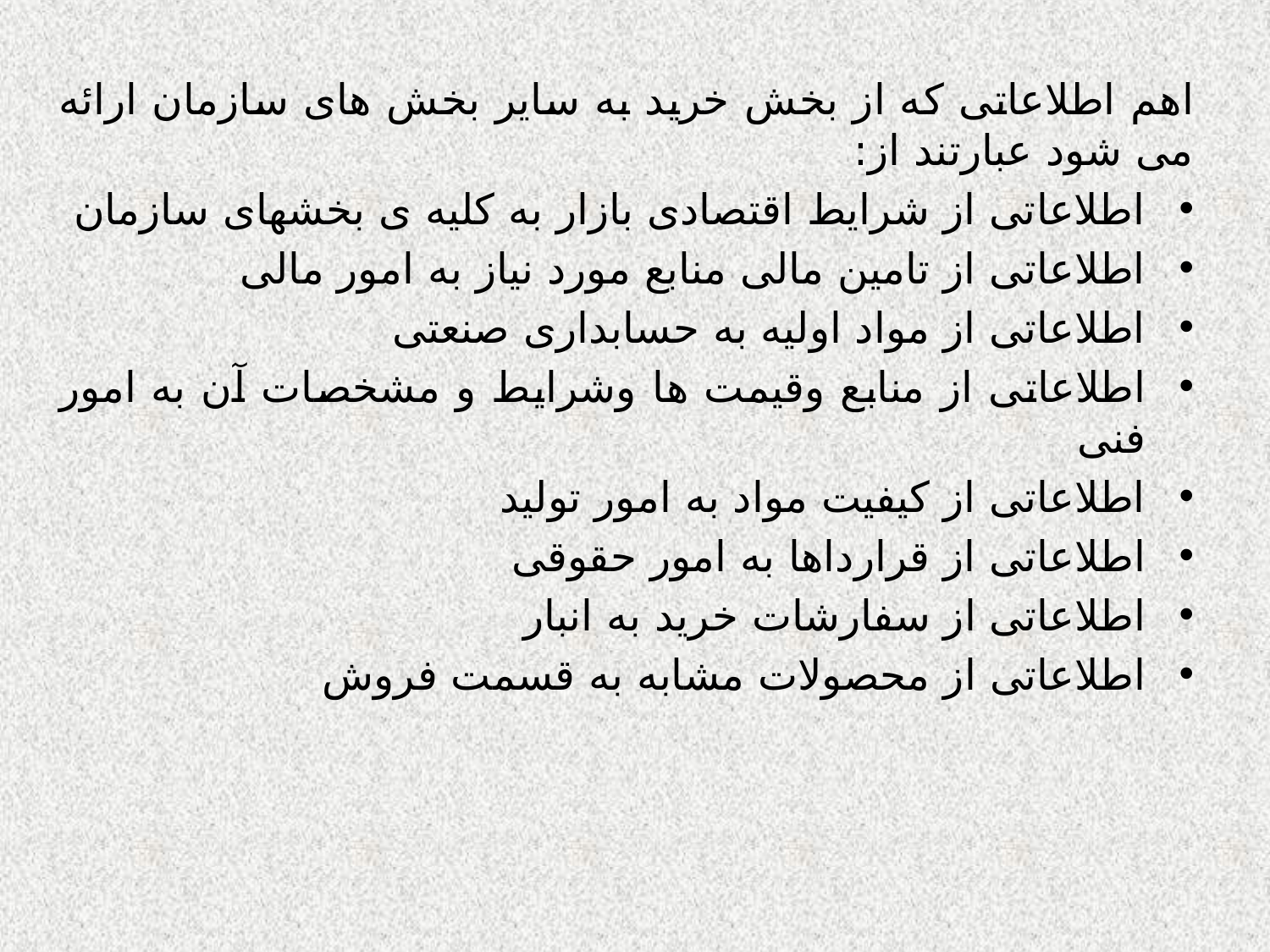

اهم اطلاعاتی که از بخش خرید به سایر بخش های سازمان ارائه می شود عبارتند از:
اطلاعاتی از شرایط اقتصادی بازار به کلیه ی بخشهای سازمان
اطلاعاتی از تامین مالی منابع مورد نیاز به امور مالی
اطلاعاتی از مواد اولیه به حسابداری صنعتی
اطلاعاتی از منابع وقیمت ها وشرایط و مشخصات آن به امور فنی
اطلاعاتی از کیفیت مواد به امور تولید
اطلاعاتی از قرارداها به امور حقوقی
اطلاعاتی از سفارشات خرید به انبار
اطلاعاتی از محصولات مشابه به قسمت فروش